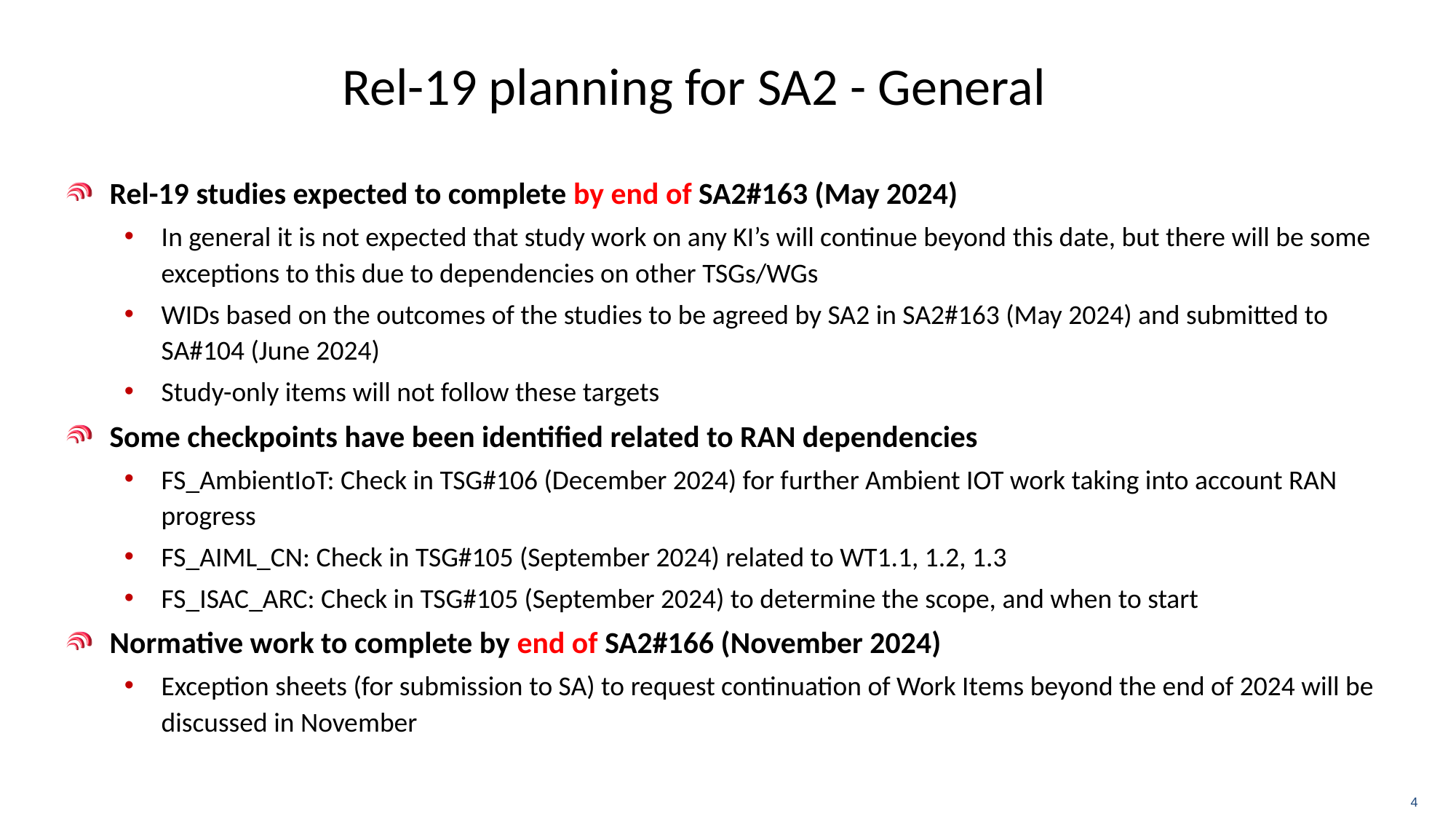

# Rel-19 planning for SA2 - General
Rel-19 studies expected to complete by end of SA2#163 (May 2024)
In general it is not expected that study work on any KI’s will continue beyond this date, but there will be some exceptions to this due to dependencies on other TSGs/WGs
WIDs based on the outcomes of the studies to be agreed by SA2 in SA2#163 (May 2024) and submitted to SA#104 (June 2024)
Study-only items will not follow these targets
Some checkpoints have been identified related to RAN dependencies
FS_AmbientIoT: Check in TSG#106 (December 2024) for further Ambient IOT work taking into account RAN progress
FS_AIML_CN: Check in TSG#105 (September 2024) related to WT1.1, 1.2, 1.3
FS_ISAC_ARC: Check in TSG#105 (September 2024) to determine the scope, and when to start
Normative work to complete by end of SA2#166 (November 2024)
Exception sheets (for submission to SA) to request continuation of Work Items beyond the end of 2024 will be discussed in November